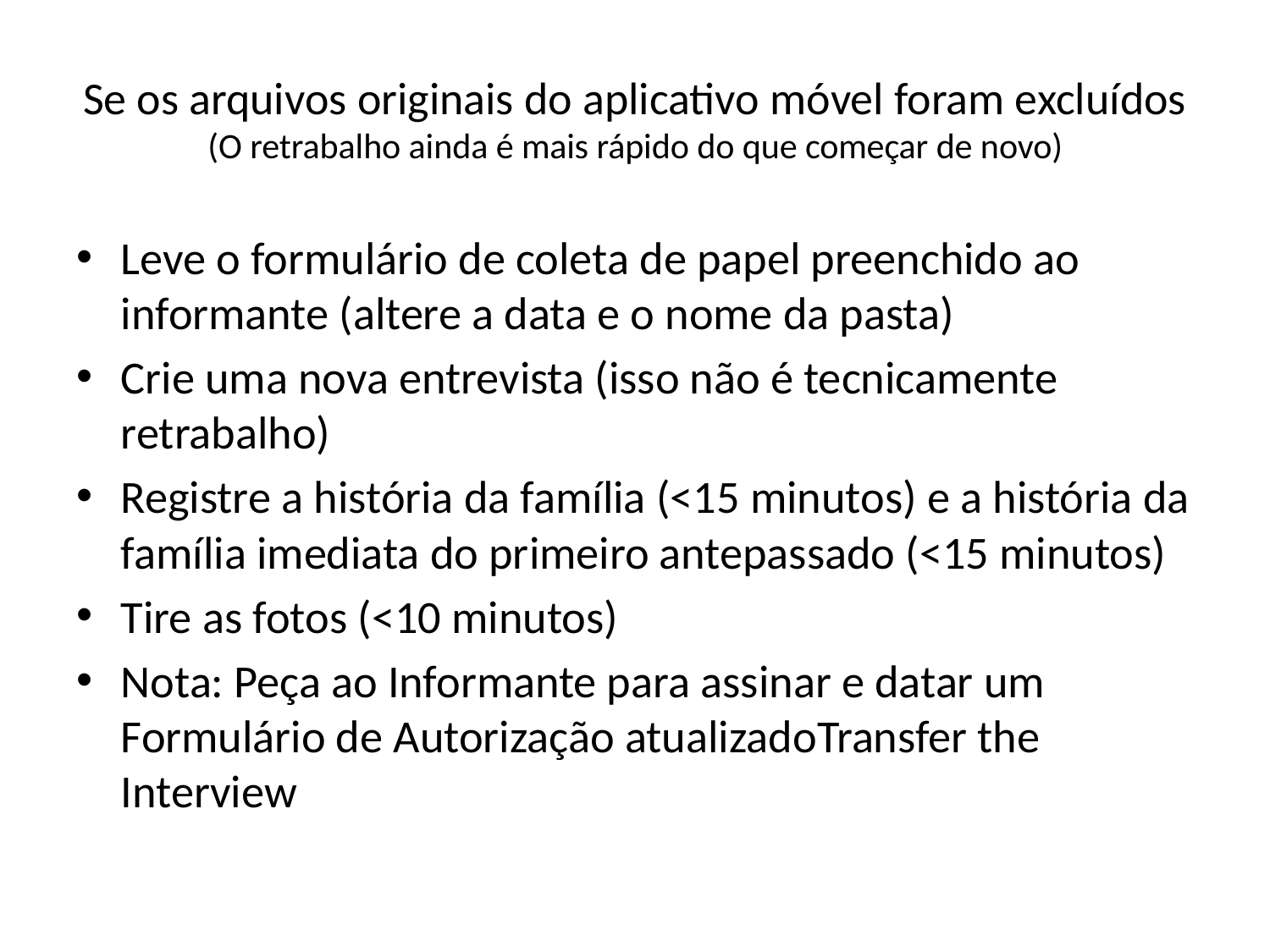

# Se os arquivos originais do aplicativo móvel foram excluídos (O retrabalho ainda é mais rápido do que começar de novo)
Leve o formulário de coleta de papel preenchido ao informante (altere a data e o nome da pasta)
Crie uma nova entrevista (isso não é tecnicamente retrabalho)
Registre a história da família (<15 minutos) e a história da família imediata do primeiro antepassado (<15 minutos)
Tire as fotos (<10 minutos)
Nota: Peça ao Informante para assinar e datar um Formulário de Autorização atualizadoTransfer the Interview